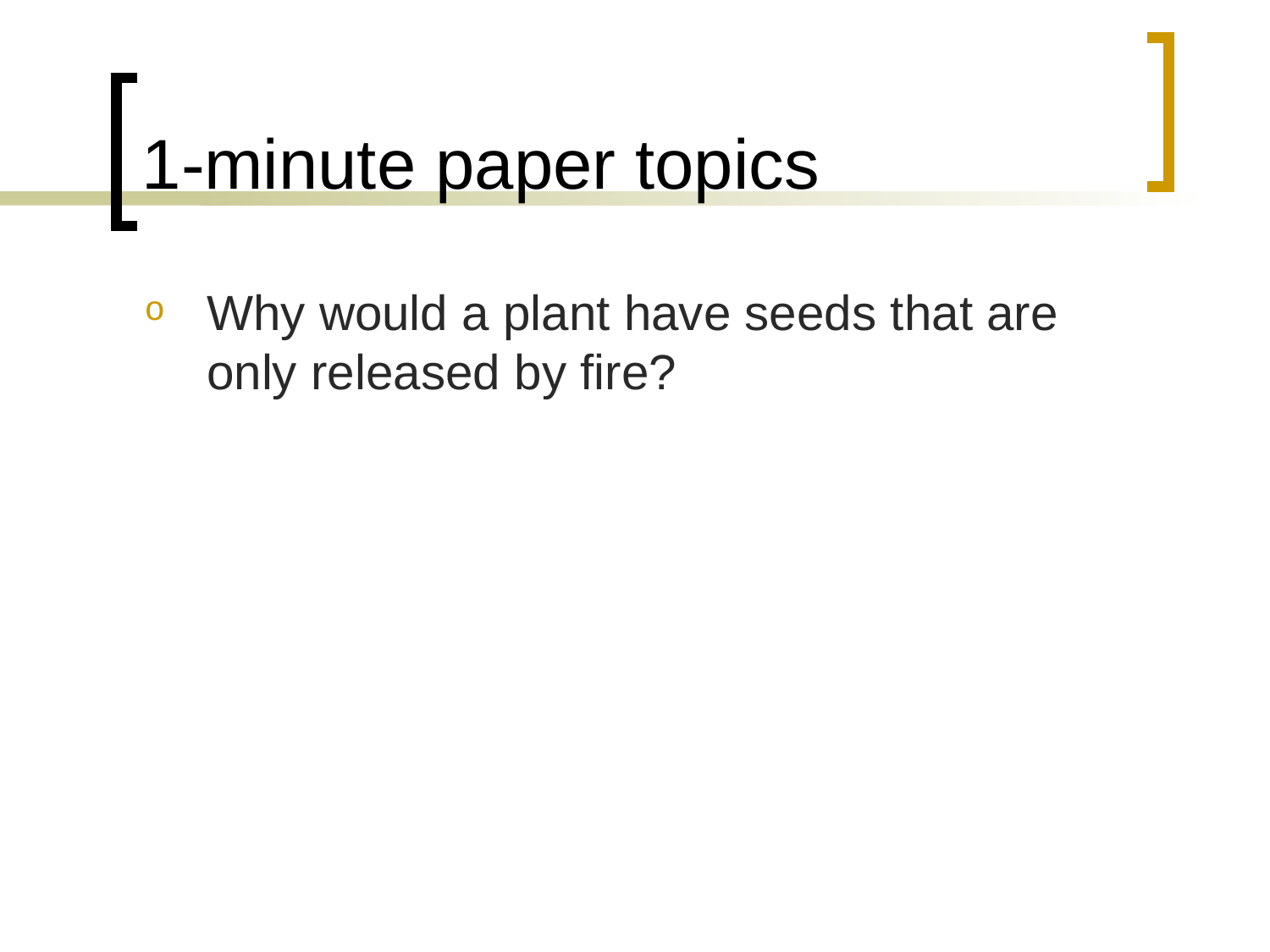

# 1-minute paper topics
Why would a plant have seeds that are only released by fire?